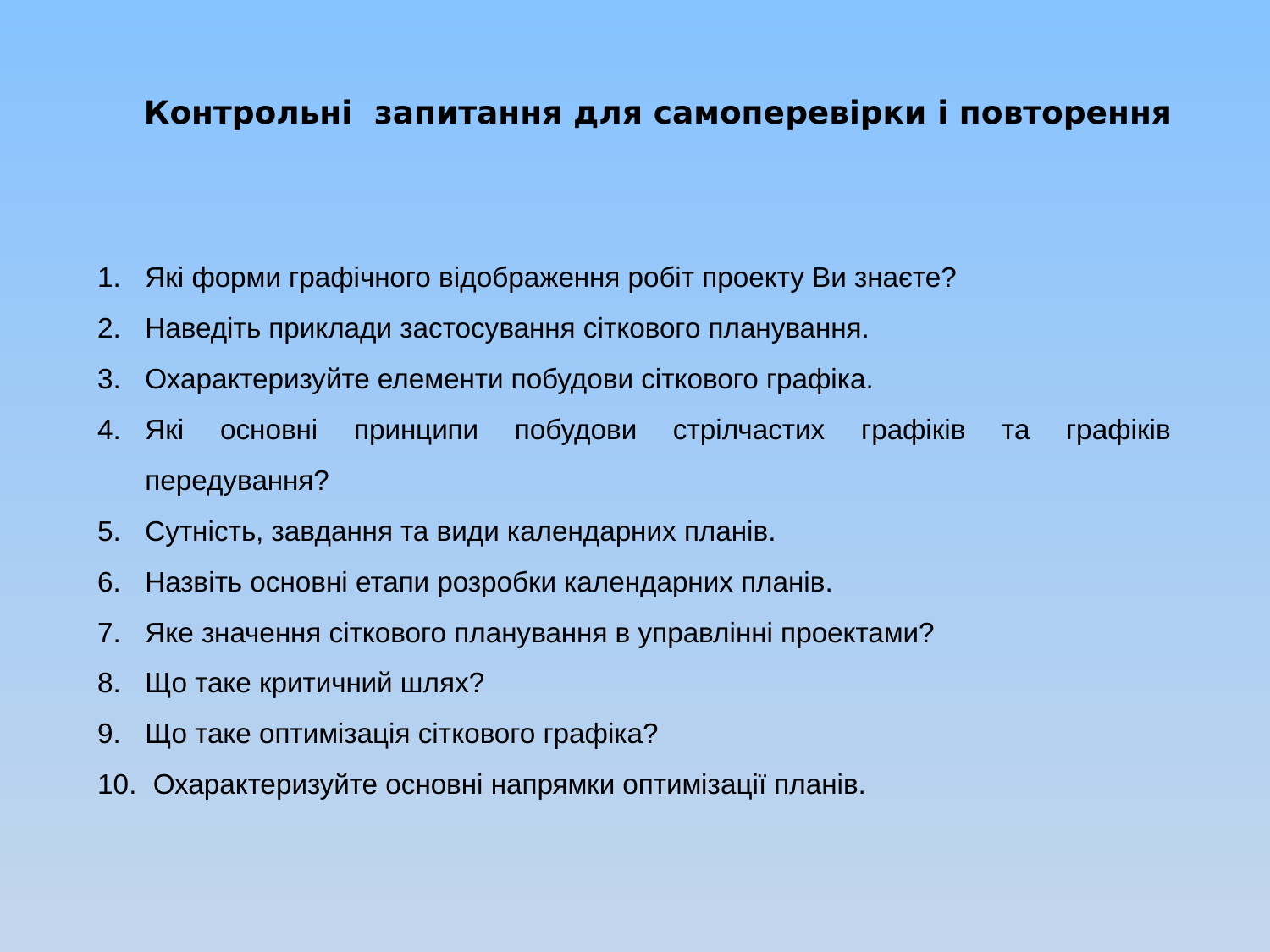

Контрольні  запитання для самоперевірки і повторення
Які форми графічного відображення робіт проекту Ви знаєте?
Наведіть приклади застосування сіткового планування.
Охарактеризуйте елементи побудови сіткового графіка.
Які основні принципи побудови стрілчастих графіків та графіків
передування?
Сутність, завдання та види календарних планів.
Назвіть основні етапи розробки календарних планів.
Яке значення сіткового планування в управлінні проектами?
Що таке критичний шлях?
Що таке оптимізація сіткового графіка?
 Охарактеризуйте основні напрямки оптимізації планів.